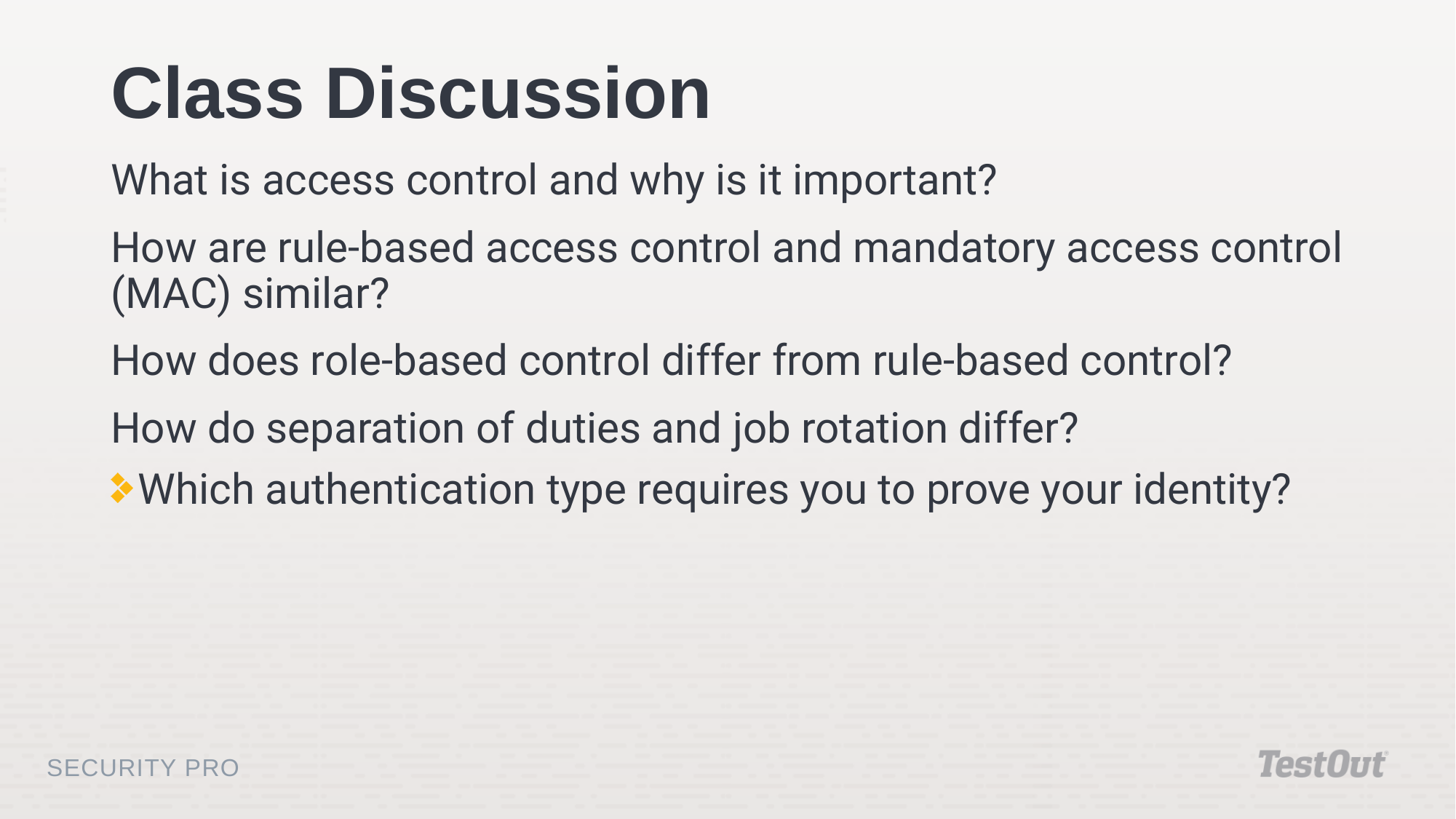

# Class Discussion
What is access control and why is it important?
How are rule-based access control and mandatory access control (MAC) similar?
How does role-based control differ from rule-based control?
How do separation of duties and job rotation differ?
Which authentication type requires you to prove your identity?
Security Pro